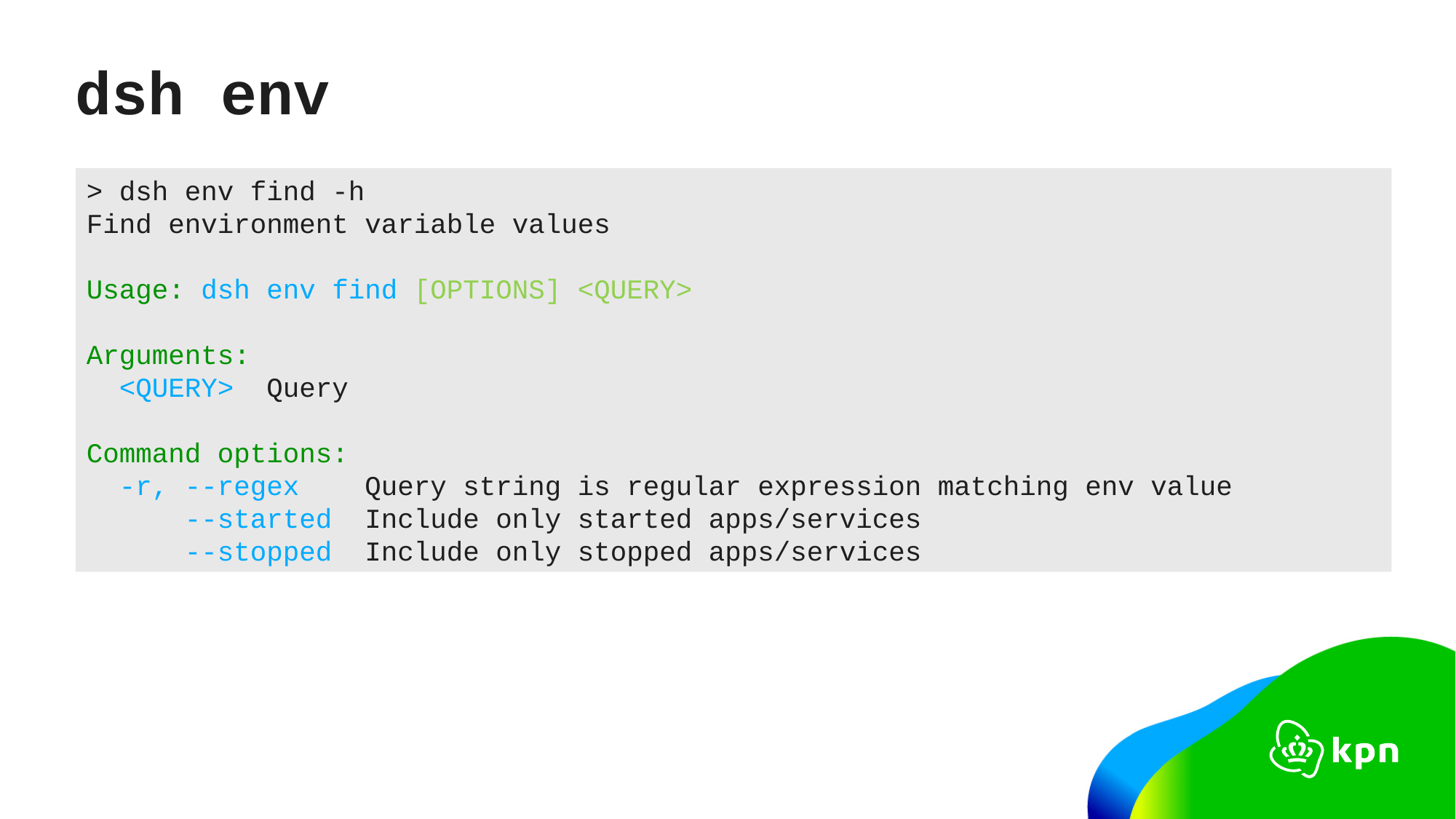

# dsh env
> dsh env find -h
Find environment variable values

Usage: dsh env find [OPTIONS] <QUERY>

Arguments:
  <QUERY>  Query

Command options:
  -r, --regex    Query string is regular expression matching env value
      --started  Include only started apps/services
      --stopped  Include only stopped apps/services